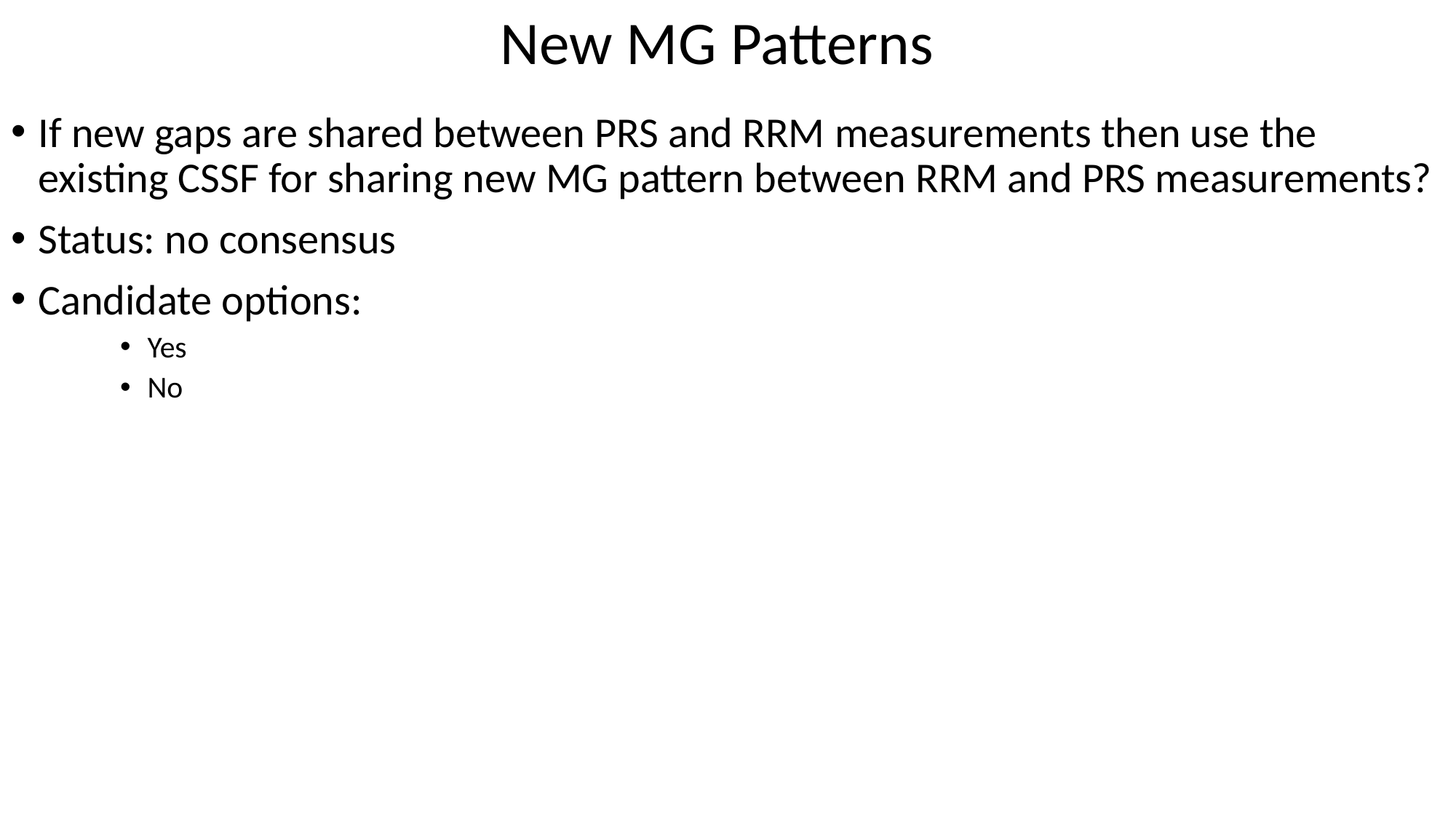

# New MG Patterns
If new gaps are shared between PRS and RRM measurements then use the existing CSSF for sharing new MG pattern between RRM and PRS measurements?
Status: no consensus
Candidate options:
Yes
No